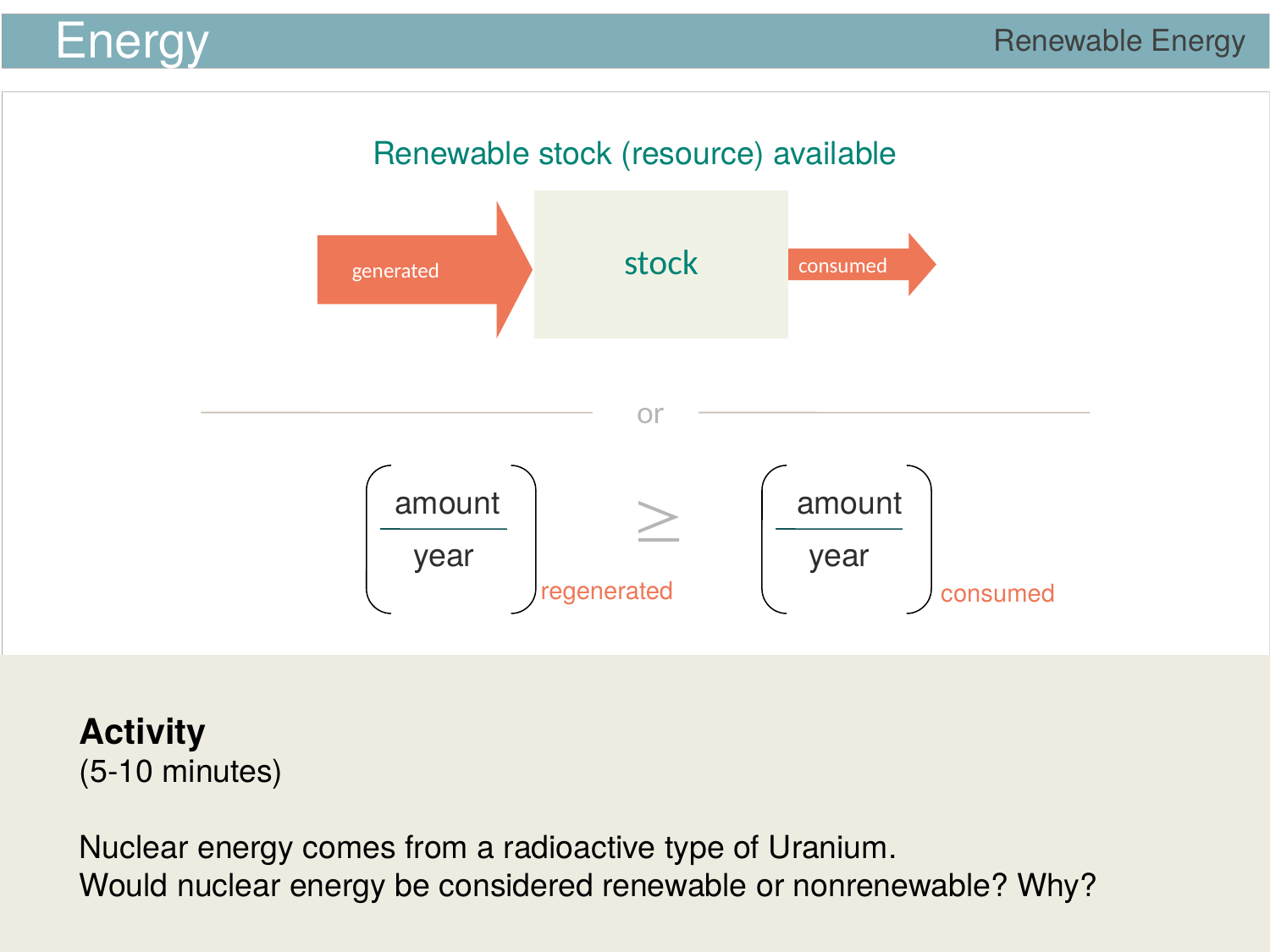

# Renewable Energy
Renewable stock (resource) available

      generated
stock
 consumed
or

≥

amount
amount
year
year
regenerated
consumed

Activity
(5-10 minutes)

Nuclear energy comes from a radioactive type of Uranium.
Would nuclear energy be considered renewable or nonrenewable? Why?